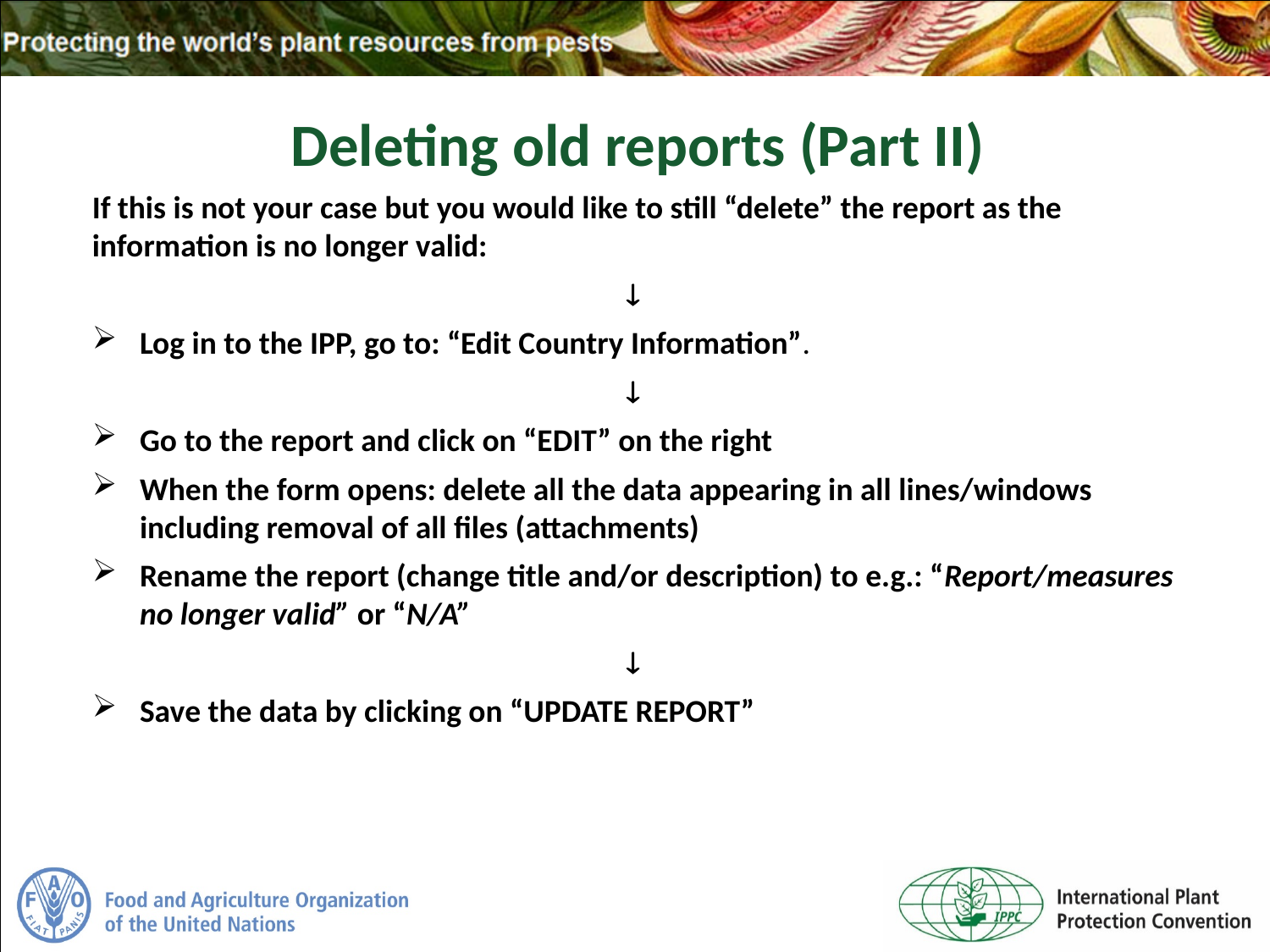

Deleting old reports (Part II)
If this is not your case but you would like to still “delete” the report as the information is no longer valid:
↓
Log in to the IPP, go to: “Edit Country Information”.
↓
Go to the report and click on “EDIT” on the right
When the form opens: delete all the data appearing in all lines/windows including removal of all files (attachments)
Rename the report (change title and/or description) to e.g.: “Report/measures no longer valid” or “N/A”
↓
Save the data by clicking on “UPDATE REPORT”